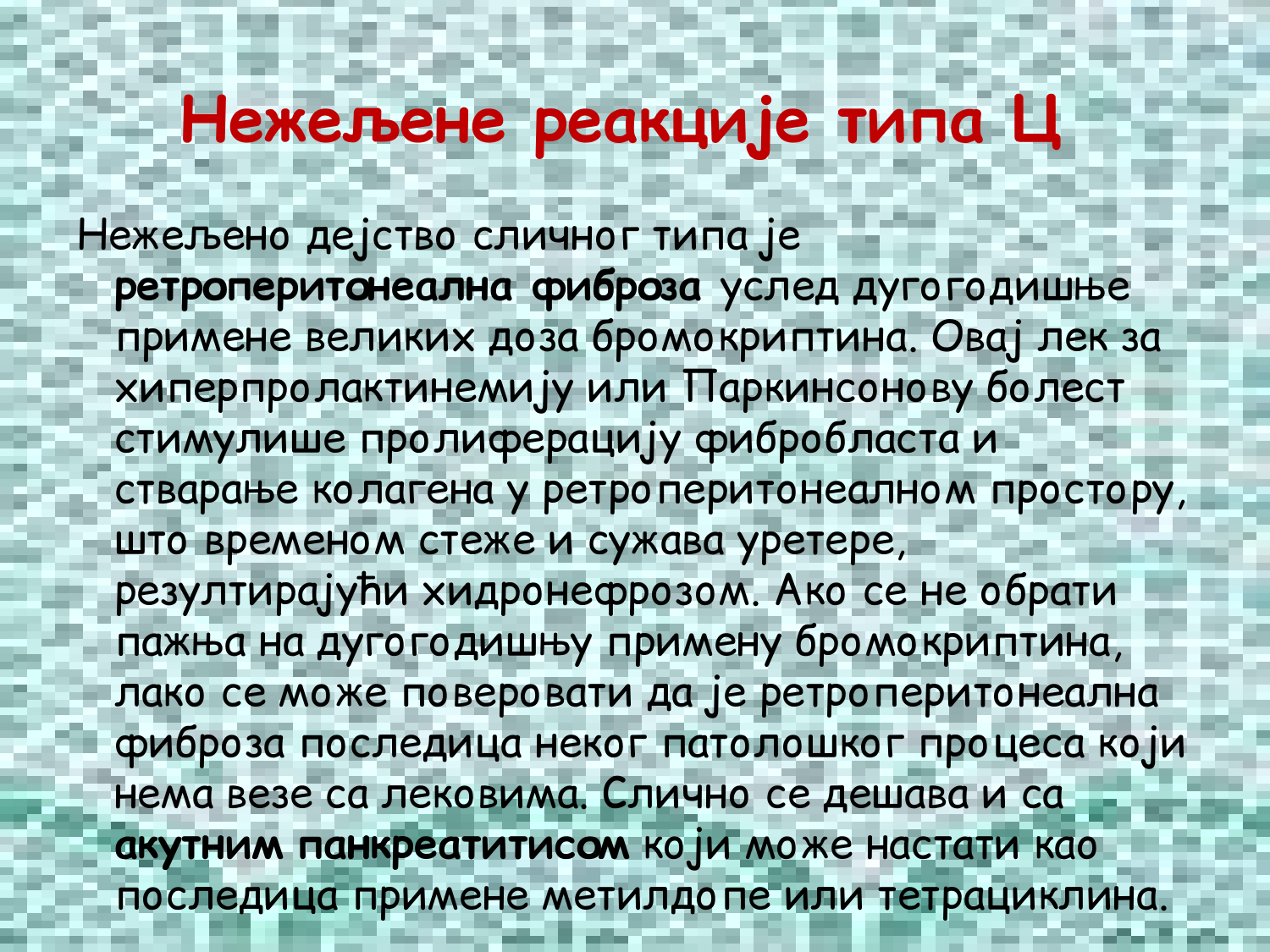

# Нежељене реакције типа Ц
Нежељено дејство сличног типа је ретроперитонеална фиброза услед дугогодишње примене великих доза бромокриптина. Овај лек за хиперпролактинемију или Паркинсонову болест стимулише пролиферацију фибробласта и стварање колагена у ретроперитонеалном простору, што временом стеже и сужава уретере, резултирајући хидронефрозом. Ако се не обрати пажња на дугогодишњу примену бромокриптина, лако се може поверовати да је ретроперитонеална фиброза последица неког патолошког процеса који нема везе са лековима. Слично се дешава и са акутним панкреатитисом који може настати као последица примене метилдопе или тетрациклина.